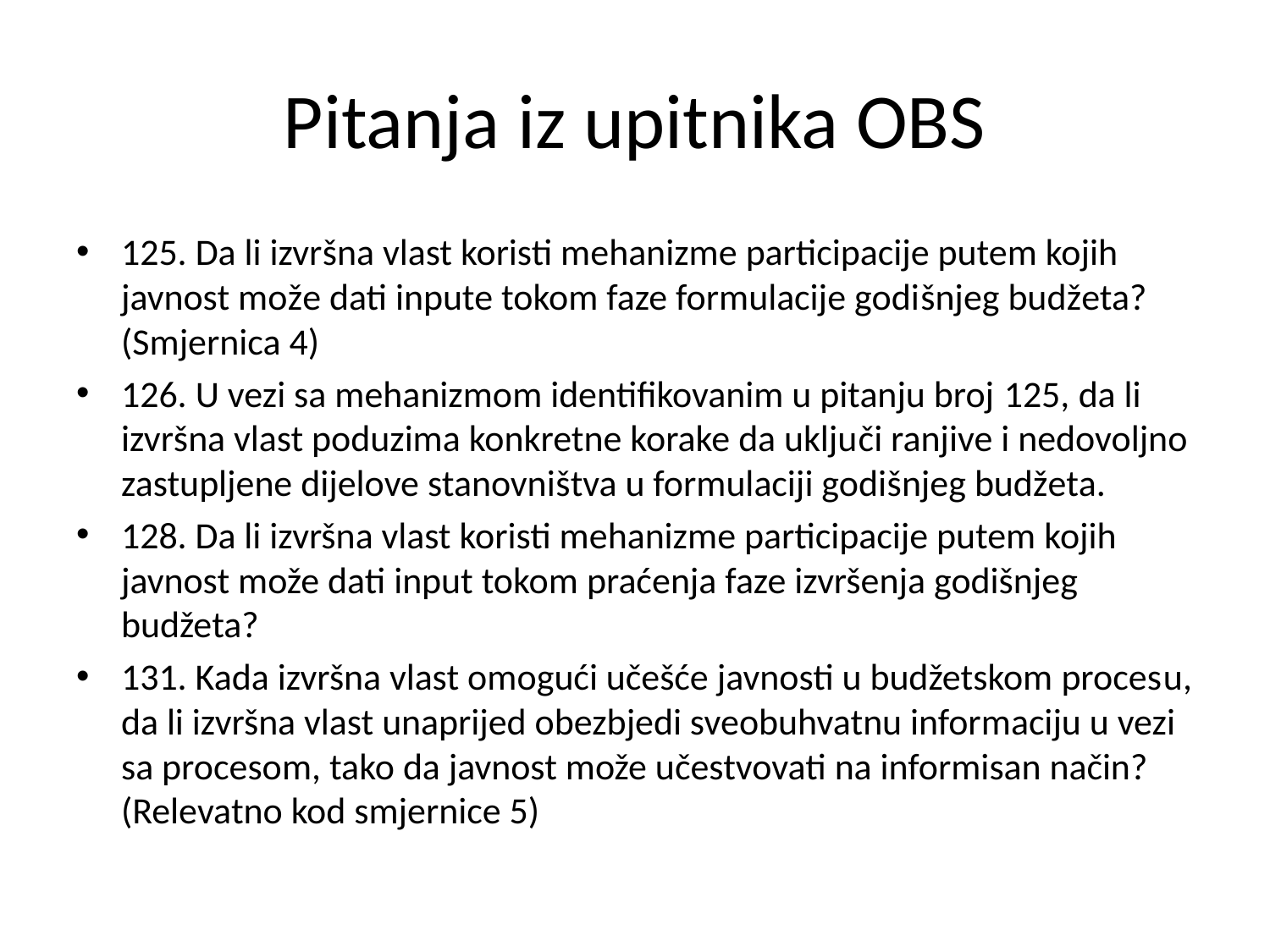

# Pitanja iz upitnika OBS
125. Da li izvršna vlast koristi mehanizme participacije putem kojih javnost može dati inpute tokom faze formulacije godišnjeg budžeta?(Smjernica 4)
126. U vezi sa mehanizmom identifikovanim u pitanju broj 125, da li izvršna vlast poduzima konkretne korake da uključi ranjive i nedovoljno zastupljene dijelove stanovništva u formulaciji godišnjeg budžeta.
128. Da li izvršna vlast koristi mehanizme participacije putem kojih javnost može dati input tokom praćenja faze izvršenja godišnjeg budžeta?
131. Kada izvršna vlast omogući učešće javnosti u budžetskom procesu, da li izvršna vlast unaprijed obezbjedi sveobuhvatnu informaciju u vezi sa procesom, tako da javnost može učestvovati na informisan način? (Relevatno kod smjernice 5)